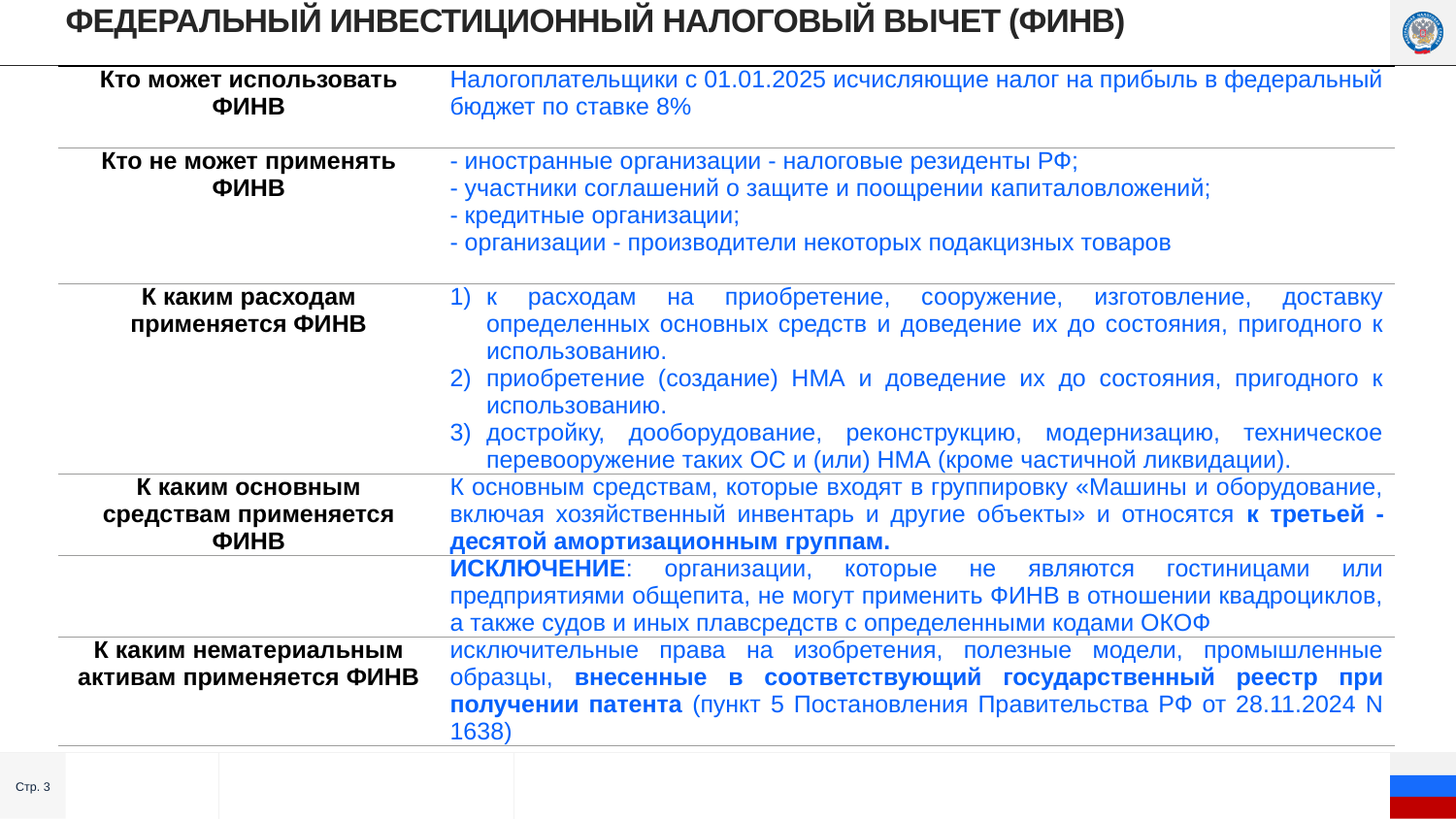

# Федеральный инвестиционный налоговый вычет (ФИНВ)
| Кто может использовать ФИНВ | Налогоплательщики с 01.01.2025 исчисляющие налог на прибыль в федеральный бюджет по ставке 8% |
| --- | --- |
| Кто не может применять ФИНВ | - иностранные организации - налоговые резиденты РФ; - участники соглашений о защите и поощрении капиталовложений; - кредитные организации; - организации - производители некоторых подакцизных товаров |
| К каким расходам применяется ФИНВ | к расходам на приобретение, сооружение, изготовление, доставку определенных основных средств и доведение их до состояния, пригодного к использованию. приобретение (создание) НМА и доведение их до состояния, пригодного к использованию. достройку, дооборудование, реконструкцию, модернизацию, техническое перевооружение таких ОС и (или) НМА (кроме частичной ликвидации). |
| К каким основным средствам применяется ФИНВ | К основным средствам, которые входят в группировку «Машины и оборудование, включая хозяйственный инвентарь и другие объекты» и относятся к третьей - десятой амортизационным группам. |
|  | ИСКЛЮЧЕНИЕ: организации, которые не являются гостиницами или предприятиями общепита, не могут применить ФИНВ в отношении квадроциклов, а также судов и иных плавсредств с определенными кодами ОКОФ |
| К каким нематериальным активам применяется ФИНВ | исключительные права на изобретения, полезные модели, промышленные образцы, внесенные в соответствующий государственный реестр при получении патента (пункт 5 Постановления Правительства РФ от 28.11.2024 N 1638) |